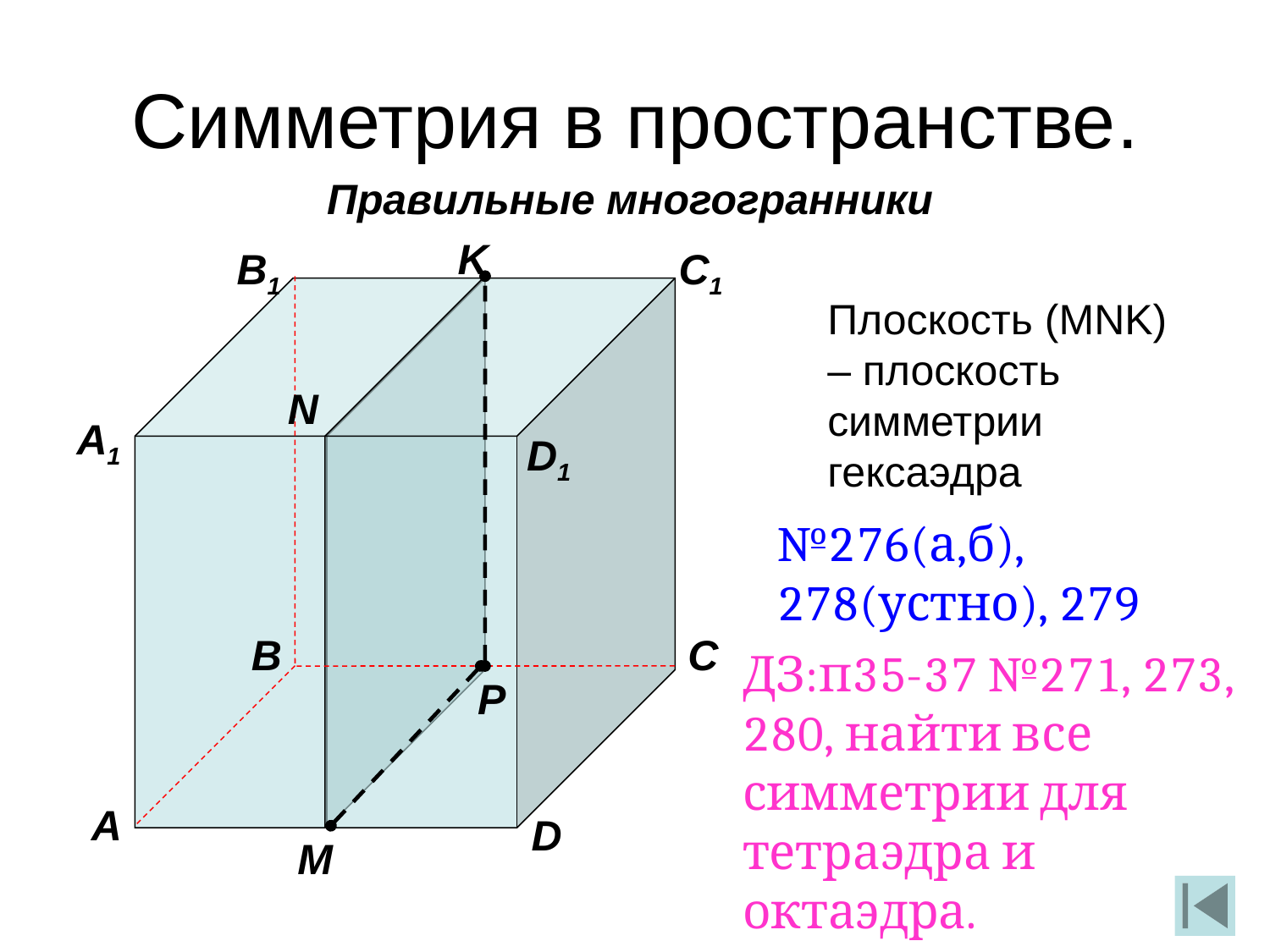

# Симметрия в пространстве.
Правильные многогранники
K
B1
C1

Плоскость (MNK) – плоскость симметрии гексаэдра
N
А1
D1
№276(а,б),
278(устно), 279
B
C
ДЗ:п35-37 №271, 273, 280, найти все симметрии для тетраэдра и октаэдра.

P
А
D
M